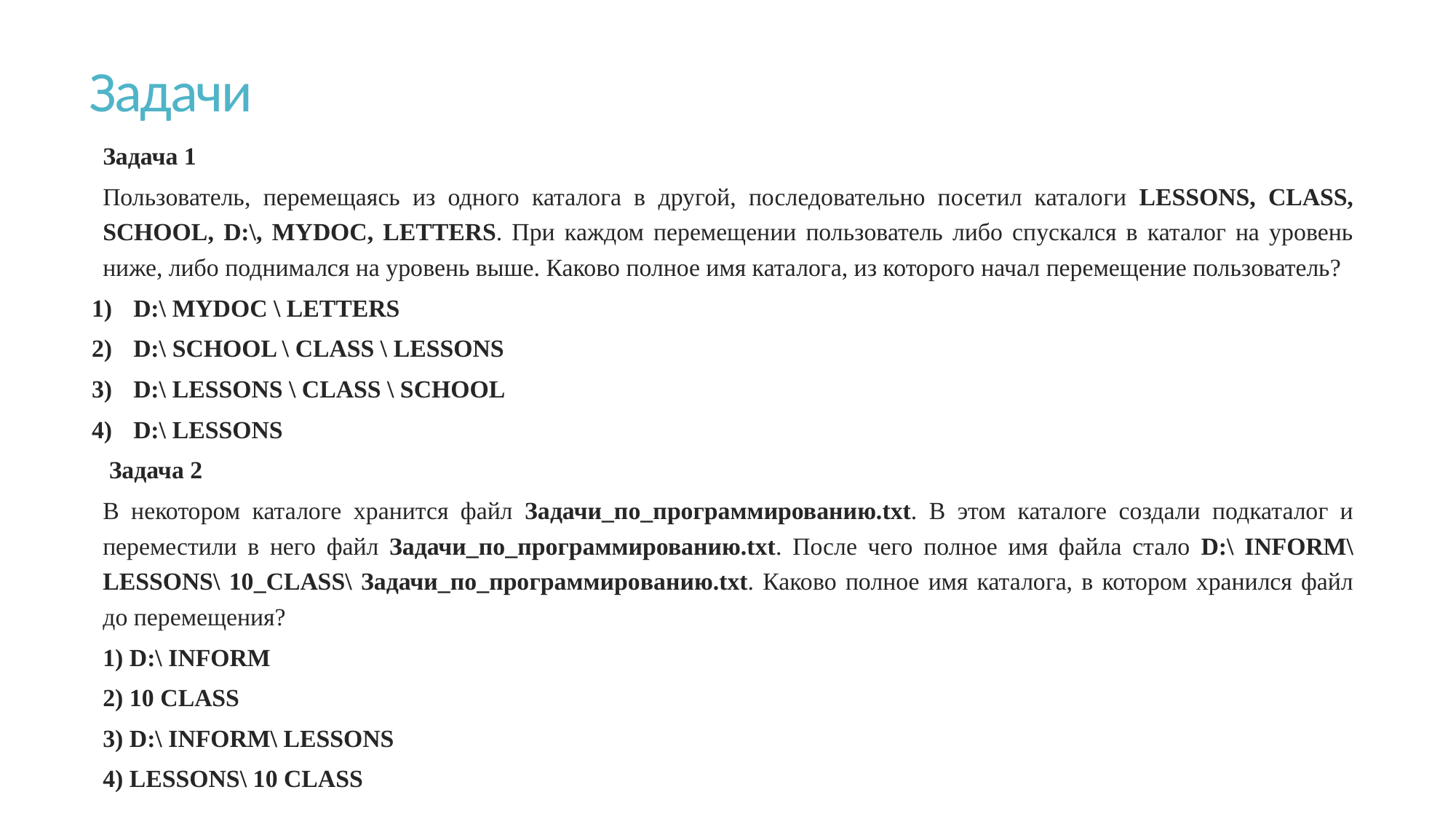

# Задачи
Задача 1
Пользователь, перемещаясь из одного каталога в другой, последовательно посетил катало­ги LESSONS, CLASS, SCHOOL, D:\, MYDOC, LETTERS. При каждом перемещении пользователь либо спускался в каталог на уровень ниже, либо поднимался на уровень выше. Каково полное имя каталога, из которого начал перемещение пользователь?
D:\ MYDOC \ LETTERS
D:\ SCHOOL \ CLASS \ LESSONS
D:\ LESSONS \ CLASS \ SCHOOL
D:\ LESSONS
 Задача 2
В некотором каталоге хранится файл Задачи_по_программированию.txt. В этом каталоге создали подкаталог и переместили в него файл Задачи_по_программированию.txt. После чего полное имя файла стало D:\ INFORM\ LESSONS\ 10_CLASS\ Задачи_по_программиpoванию.txt. Каково полное имя каталога, в котором хранился файл до перемещения?
1) D:\ INFORM
2) 10 CLASS
3) D:\ INFORM\ LESSONS
4) LESSONS\ 10 CLASS